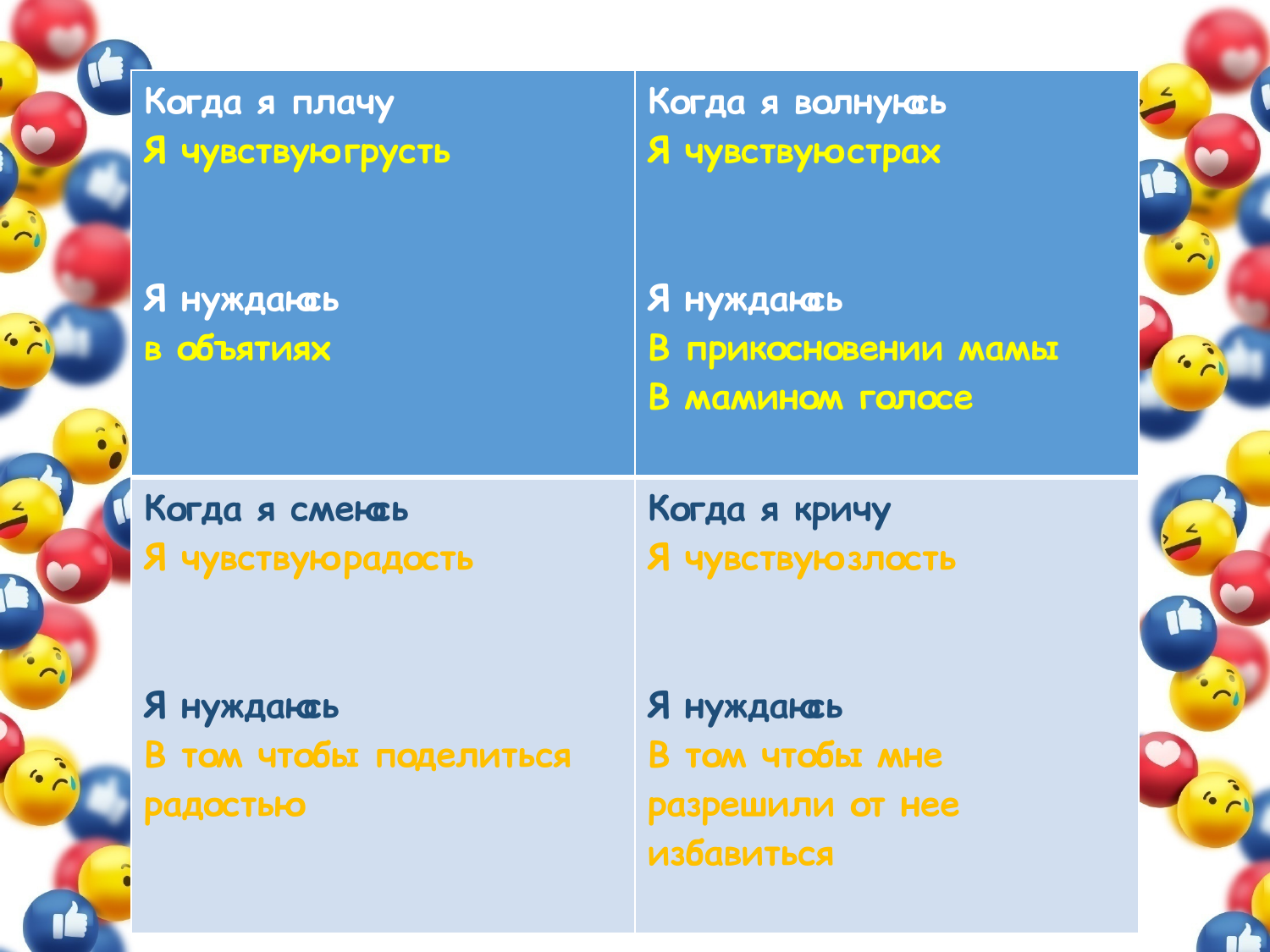

| Когда я плачу Я чувствую грусть Я нуждаюсь в объятиях | Когда я волнуюсь Я чувствую страх Я нуждаюсь В прикосновении мамы В мамином голосе |
| --- | --- |
| Когда я смеюсь Я чувствую радость Я нуждаюсь В том чтобы поделиться радостью | Когда я кричу Я чувствую злость Я нуждаюсь В том чтобы мне разрешили от нее избавиться |